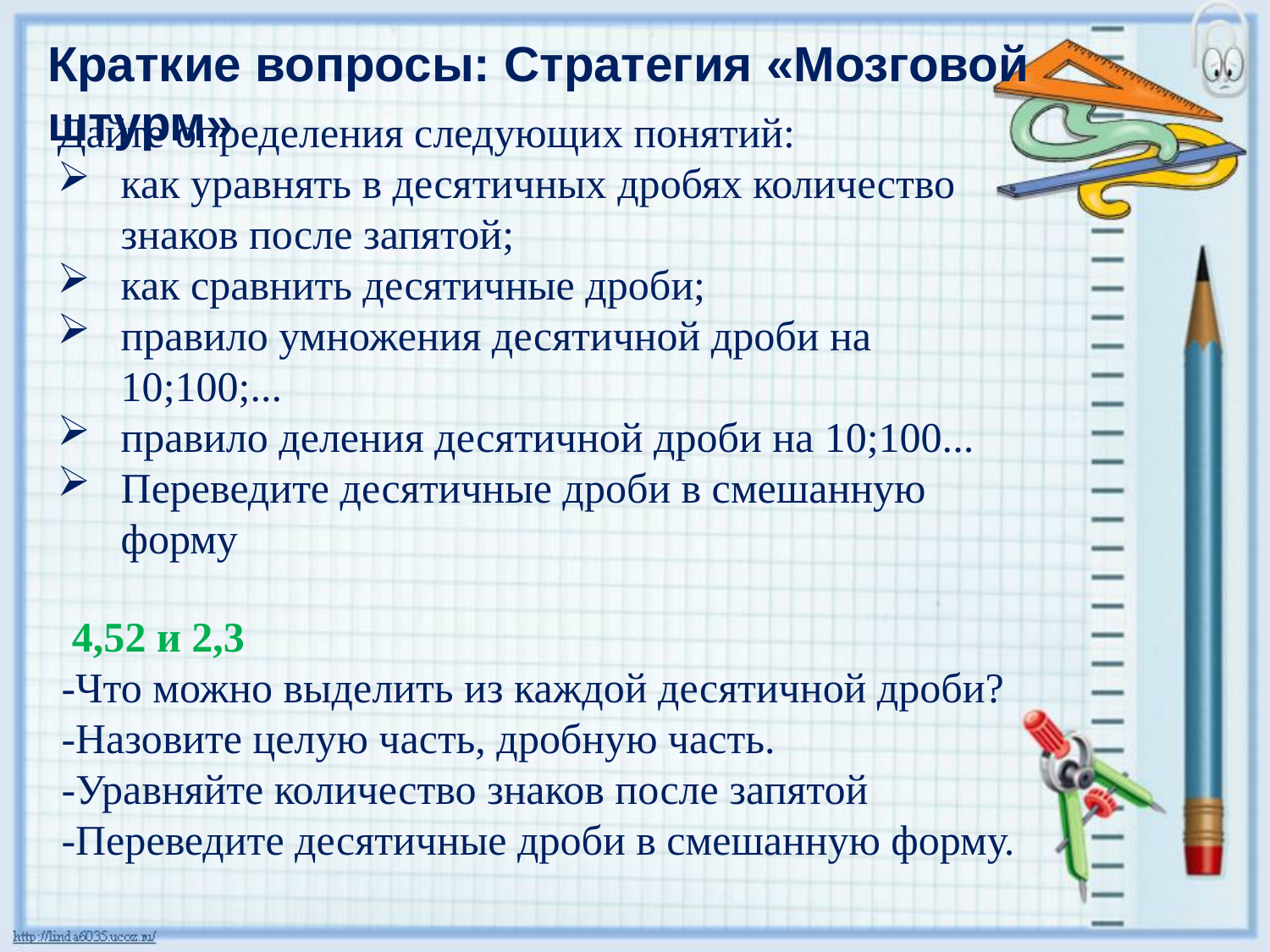

Краткие вопросы: Стратегия «Мозговой штурм»
Дайте определения следующих понятий:
как уравнять в десятичных дробях количество знаков после запятой;
как сравнить десятичные дроби;
правило умножения десятичной дроби на 10;100;...
правило деления десятичной дроби на 10;100...
Переведите десятичные дроби в смешанную форму

 4,52 и 2,3
-Что можно выделить из каждой десятичной дроби?
-Назовите целую часть, дробную часть.
-Уравняйте количество знаков после запятой
-Переведите десятичные дроби в смешанную форму.